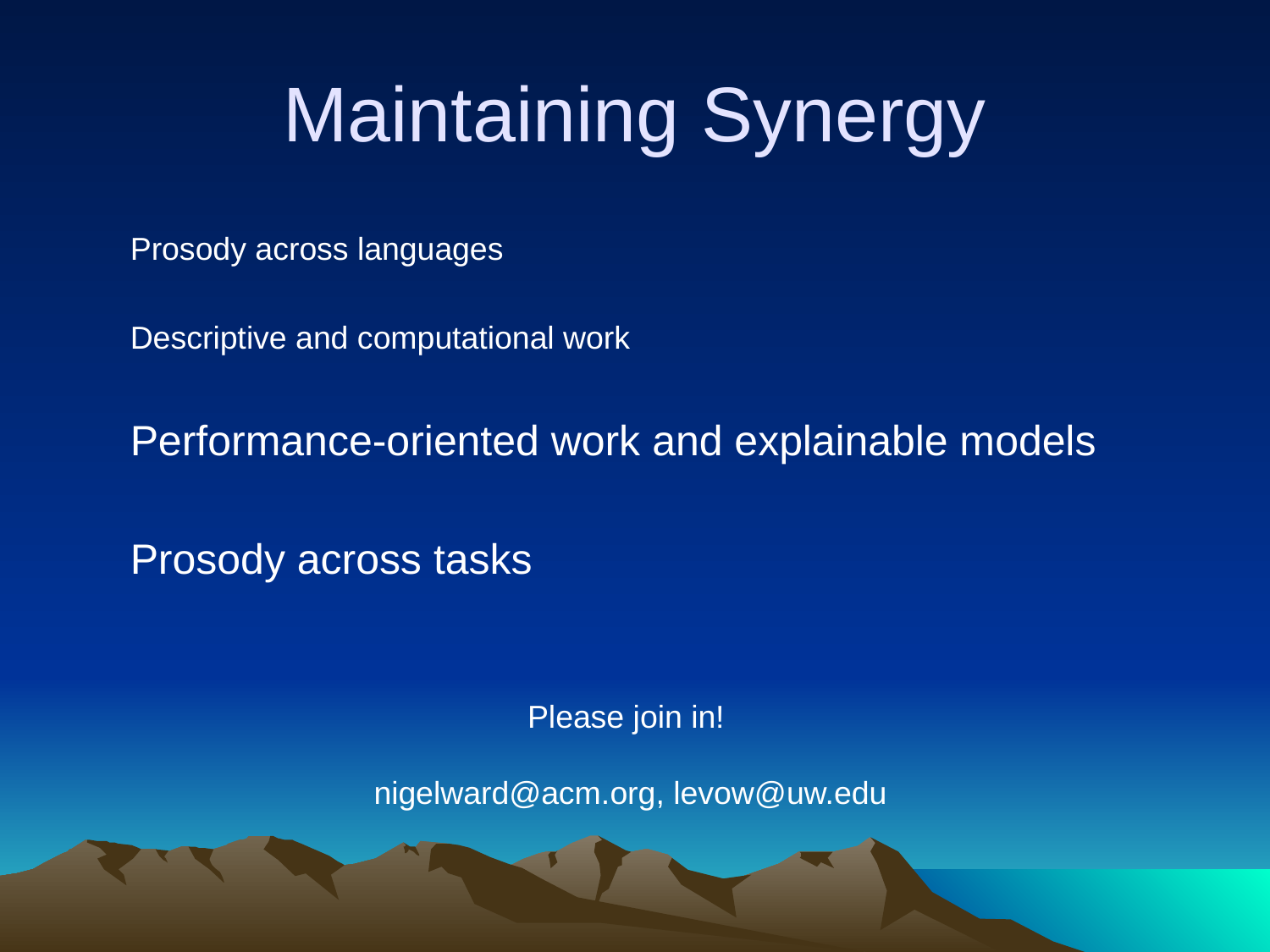

# Maintaining Synergy
Prosody across languages

Descriptive and computational work

Performance-oriented work and explainable models

Prosody across tasks

Please join in!
nigelward@acm.org, levow@uw.edu